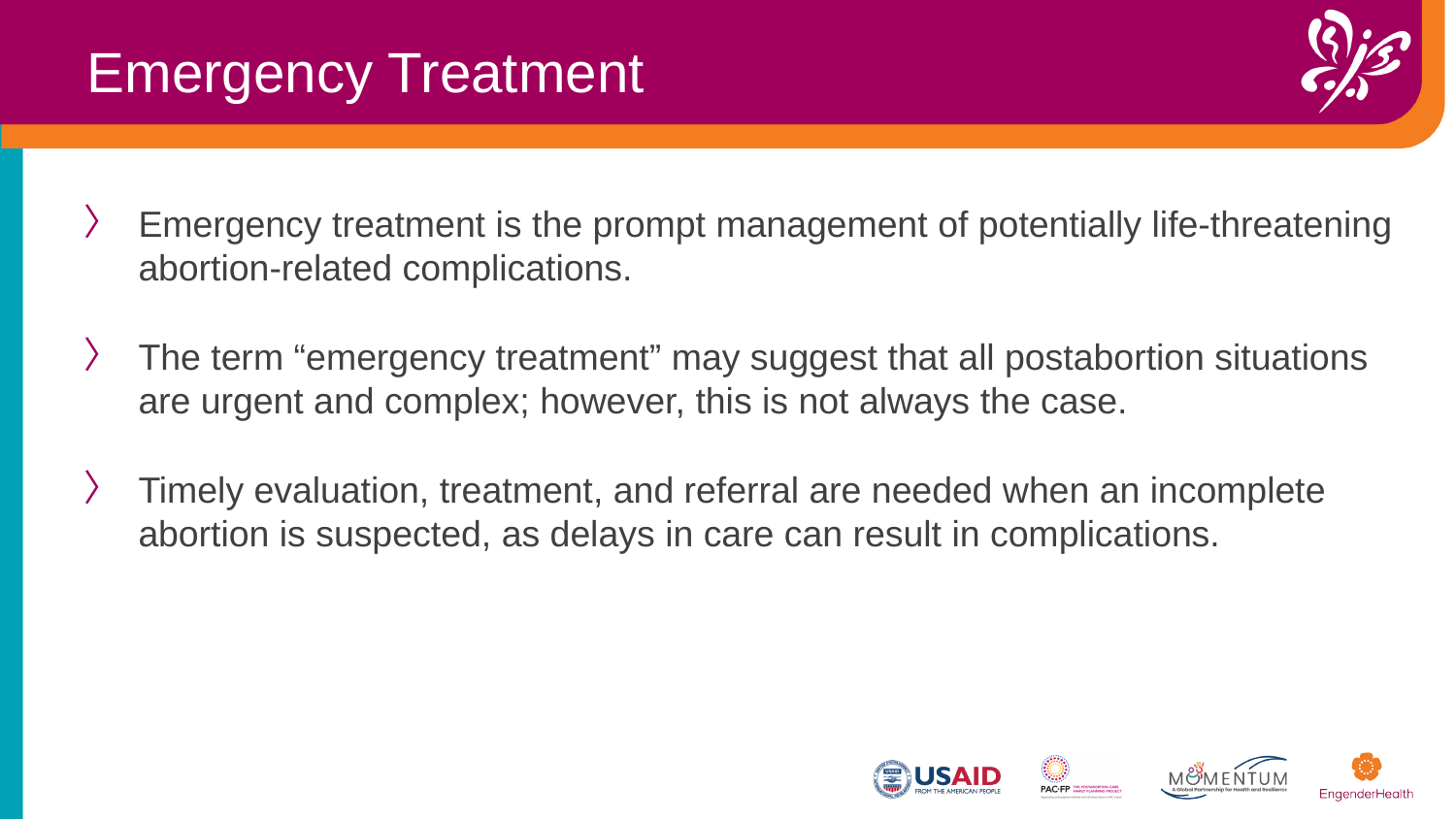

Emergency Treatment
Emergency treatment is the prompt management of potentially life-threatening abortion-related complications.
The term “emergency treatment” may suggest that all postabortion situations are urgent and complex; however, this is not always the case.
Timely evaluation, treatment, and referral are needed when an incomplete abortion is suspected, as delays in care can result in complications.